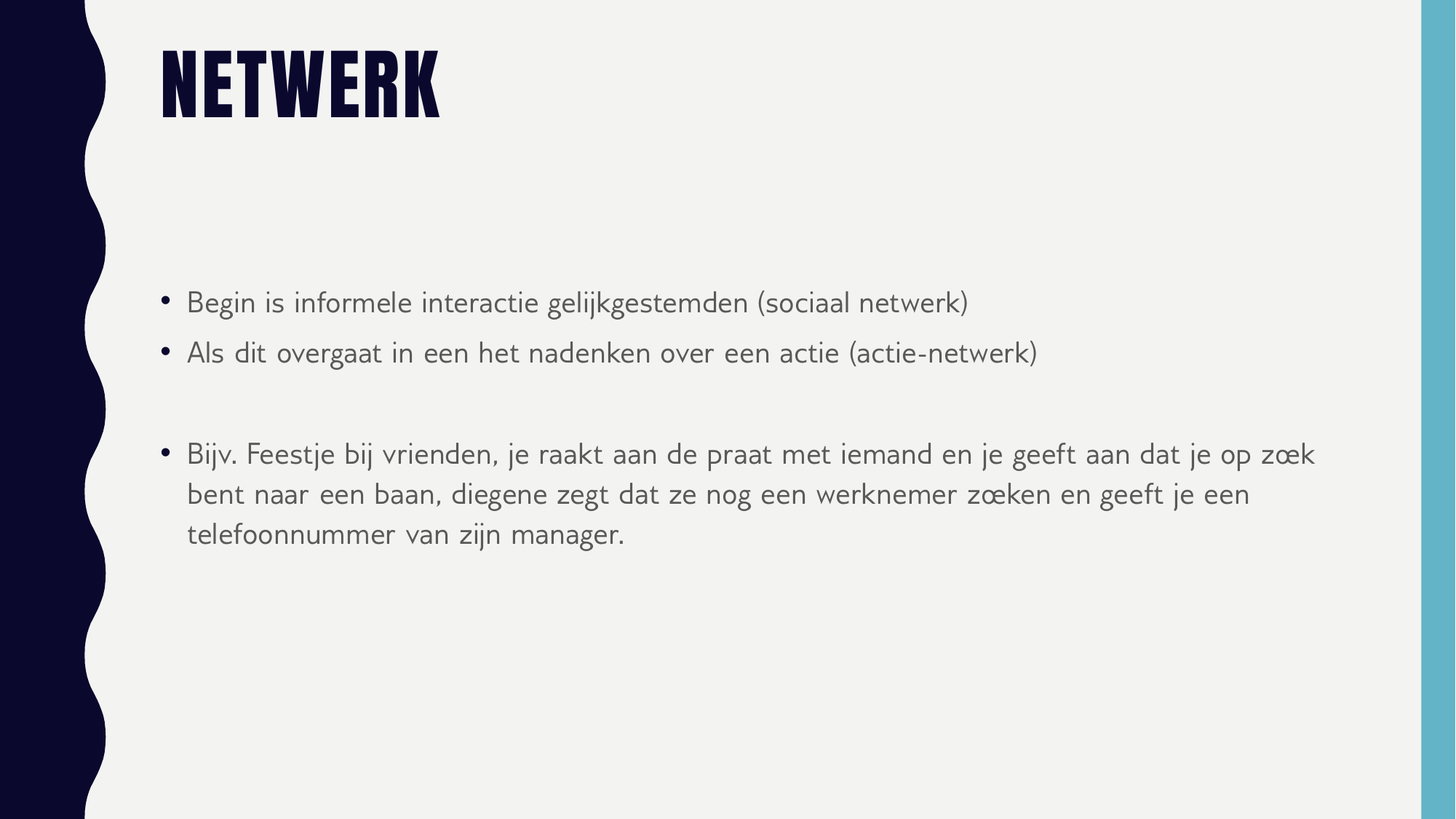

# Netwerk
Begin is informele interactie gelijkgestemden (sociaal netwerk)
Als dit overgaat in een het nadenken over een actie (actie-netwerk)

Bijv. Feestje bij vrienden, je raakt aan de praat met iemand en je geeft aan dat je op zoek bent naar een baan, diegene zegt dat ze nog een werknemer zoeken en geeft je een telefoonnummer van zijn manager.